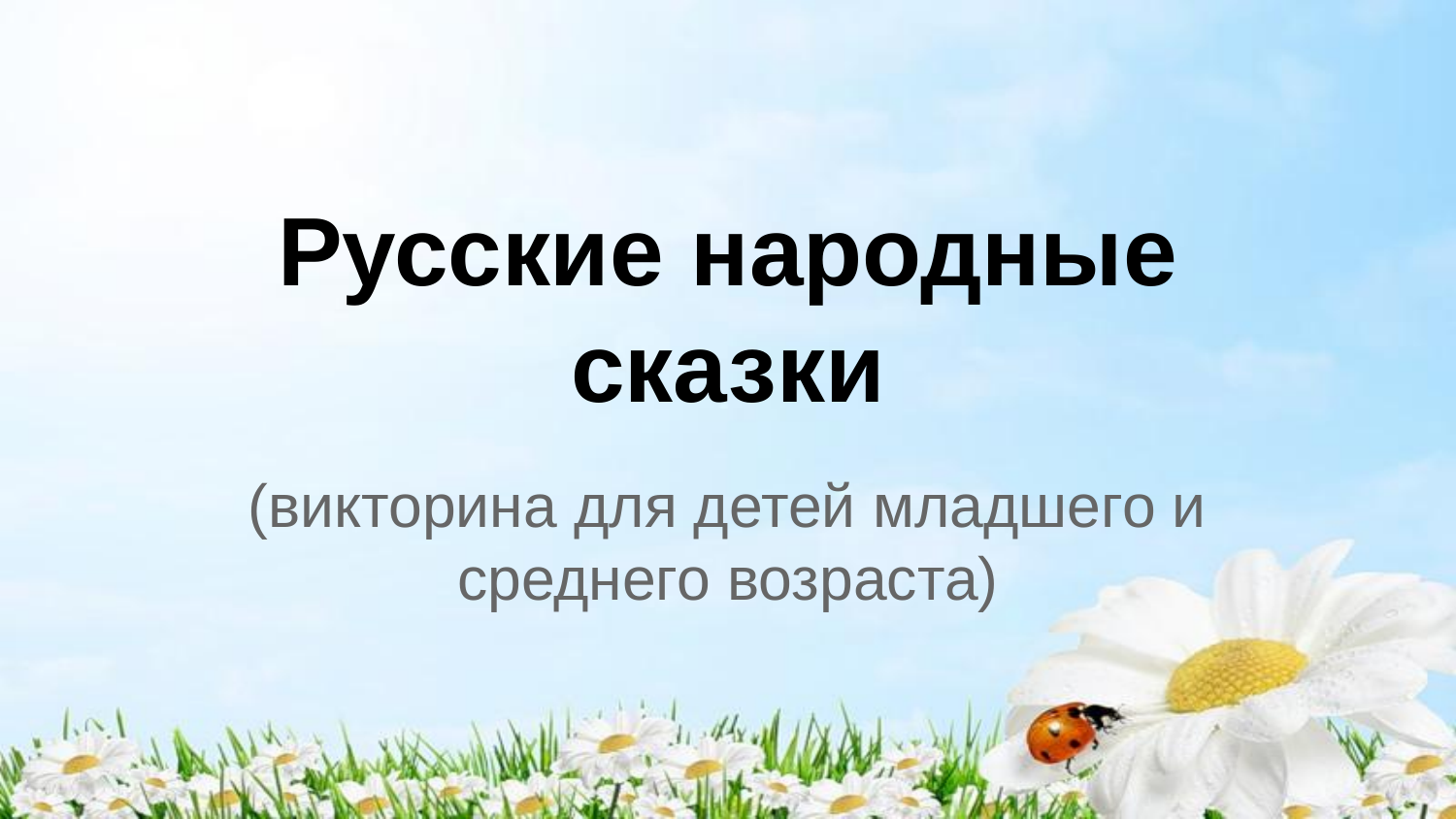

# Русские народные сказки
(викторина для детей младшего и среднего возраста)